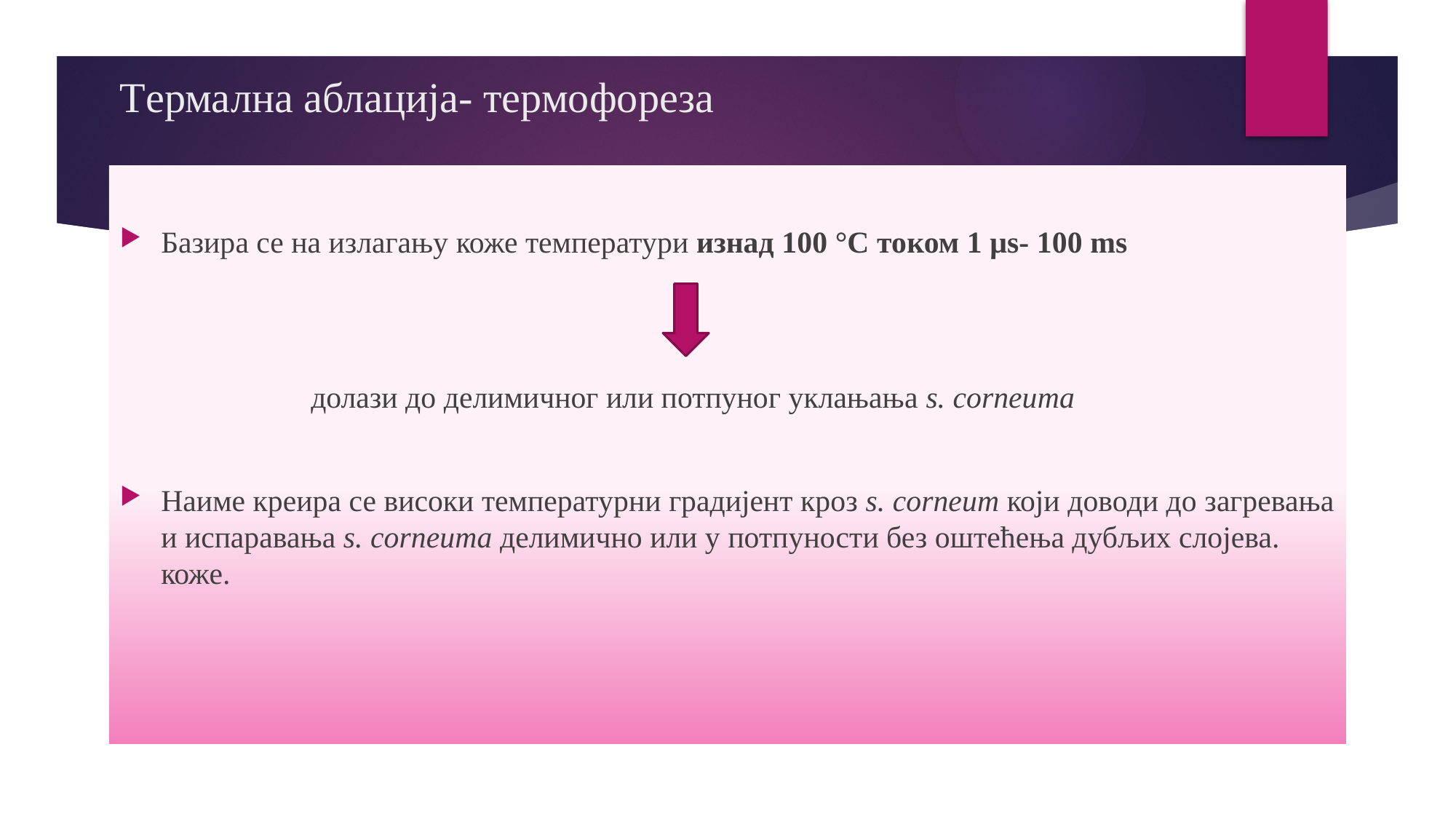

# Tермална аблација- термофореза

Базира се на излагању коже температури изнад 100 °C током 1 μs- 100 ms

                         долази до делимичног или потпуног уклањања s. сorneumа

Наиме креира се високи температурни градијент кроз s. сorneum који доводи до загревања и испаравања s. сorneumа делимично или у потпуности без оштећења дубљих слојева. коже.